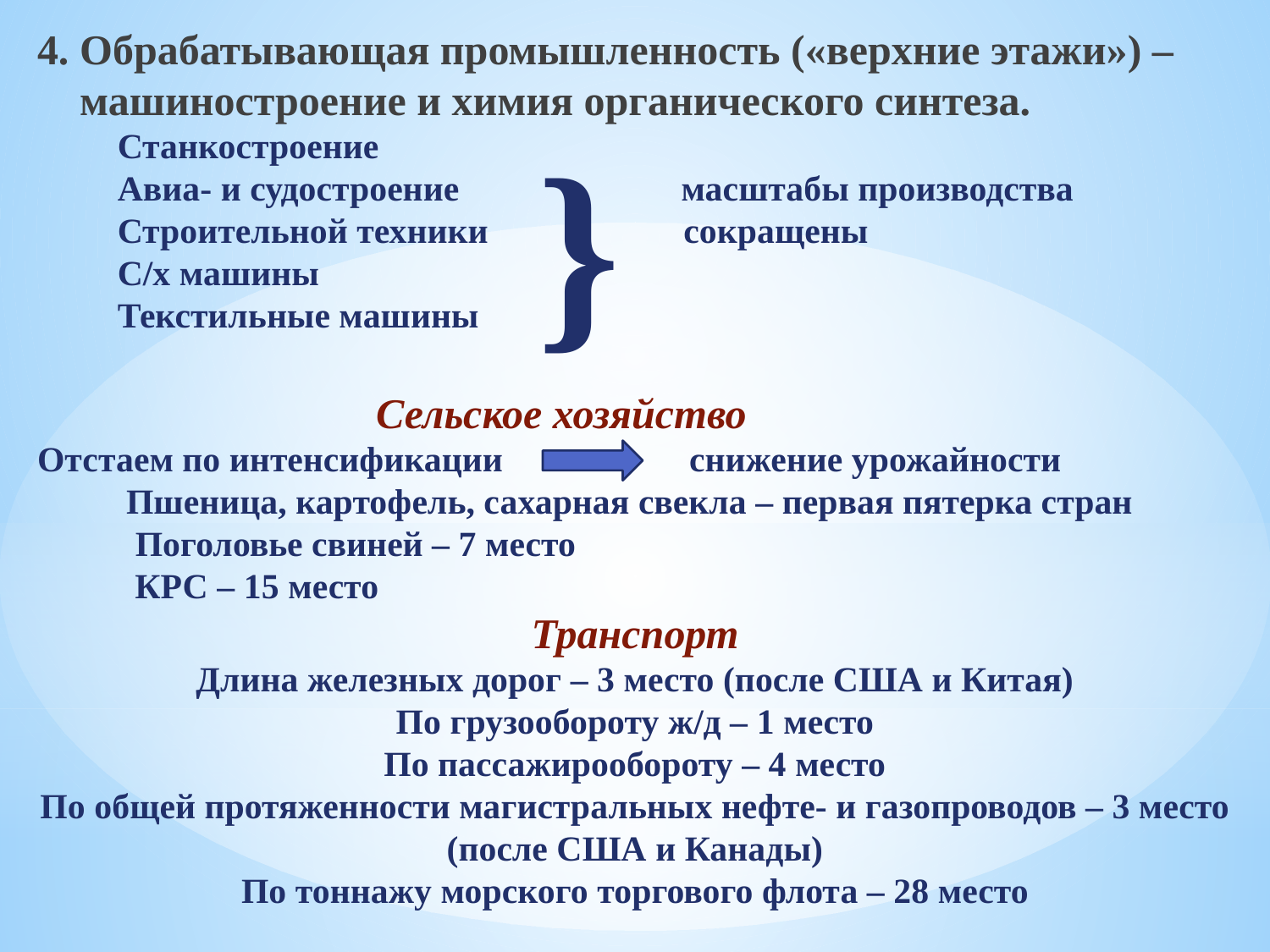

4. Обрабатывающая промышленность («верхние этажи») –
    машиностроение и химия органического синтеза.
         Станкостроение
         Авиа- и судостроение                         масштабы производства
         Строительной техники                      сокращены
         С/х машины
         Текстильные машины

                                Сельское хозяйство
Отстаем по интенсификации                     снижение урожайности
          Пшеница, картофель, сахарная свекла – первая пятерка стран
           Поголовье свиней – 7 место
           КРС – 15 место
Транспорт
Длина железных дорог – 3 место (после США и Китая)
По грузообороту ж/д – 1 место
По пассажирообороту – 4 место
По общей протяженности магистральных нефте- и газопроводов – 3 место (после США и Канады)
По тоннажу морского торгового флота – 28 место

}